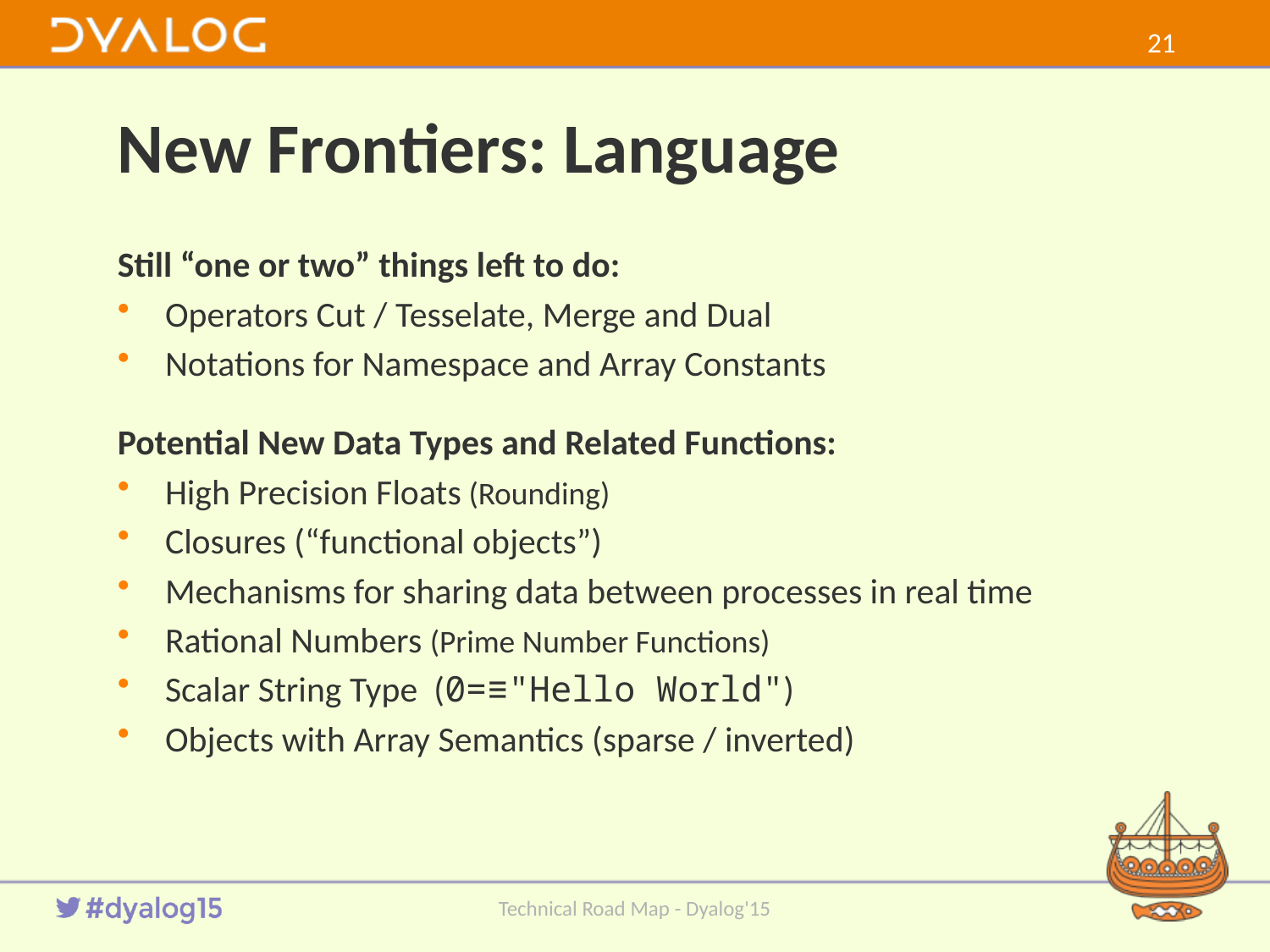

21
# New Frontiers: Language
Still “one or two” things left to do:
Operators Cut / Tesselate, Merge and Dual
Notations for Namespace and Array Constants
Potential New Data Types and Related Functions:
High Precision Floats (Rounding)
Closures (“functional objects”)
Mechanisms for sharing data between processes in real time
Rational Numbers (Prime Number Functions)
Scalar String Type  (0=≡"Hello World")
Objects with Array Semantics (sparse / inverted)

Technical Road Map - Dyalog'15